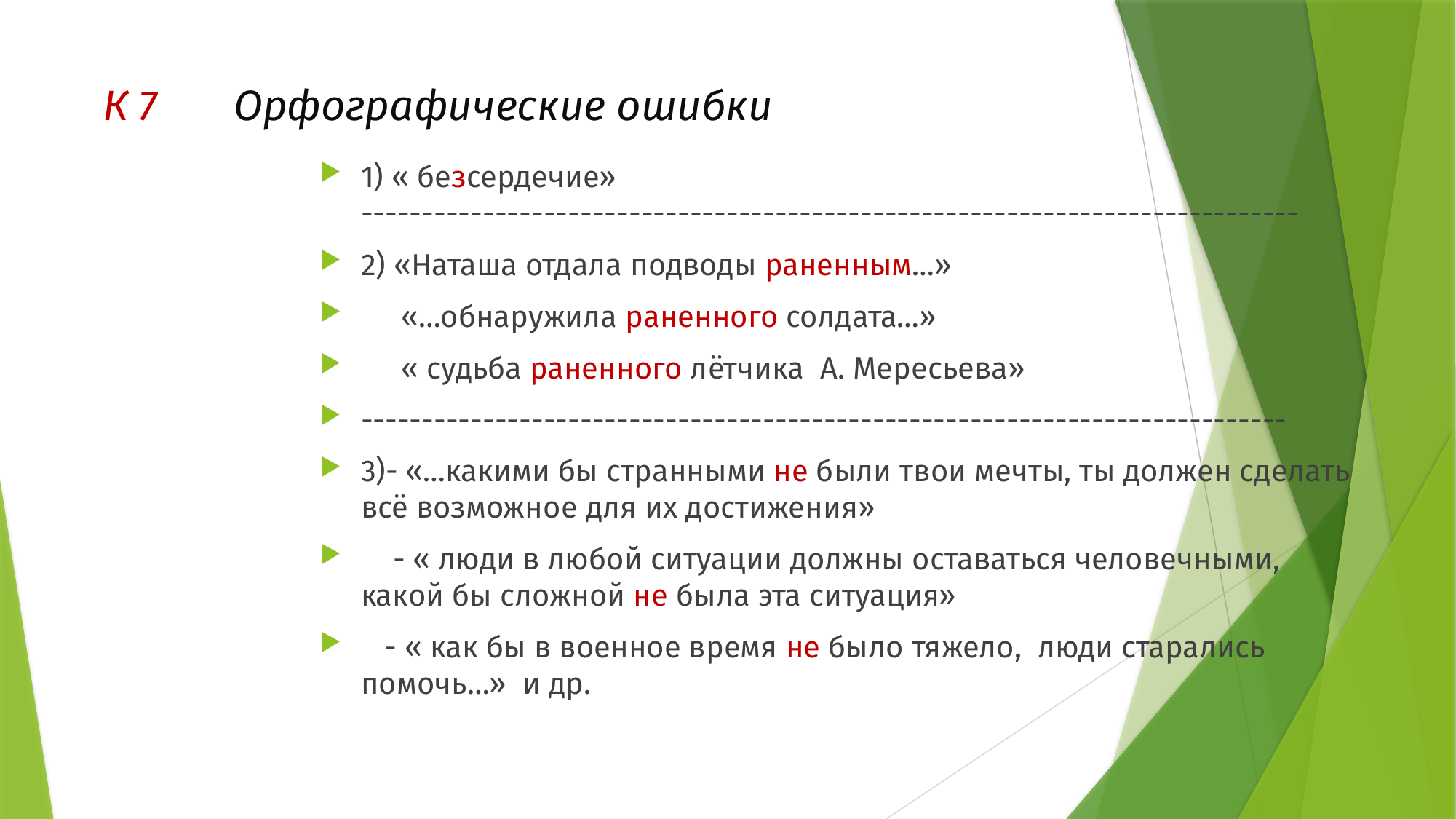

# К 7       Орфографические ошибки
1) « безсердечие»
-----------------------------------------------------------------------------
2) «Наташа отдала подводы раненным…»
     «…обнаружила раненного солдата…»
     « судьба раненного лётчика  А. Мересьева»
----------------------------------------------------------------------------
3)- «…какими бы странными не были твои мечты, ты должен сделать всё возможное для их достижения»
    - « люди в любой ситуации должны оставаться человечными, какой бы сложной не была эта ситуация»
   - « как бы в военное время не было тяжело,  люди старались помочь…»  и др.